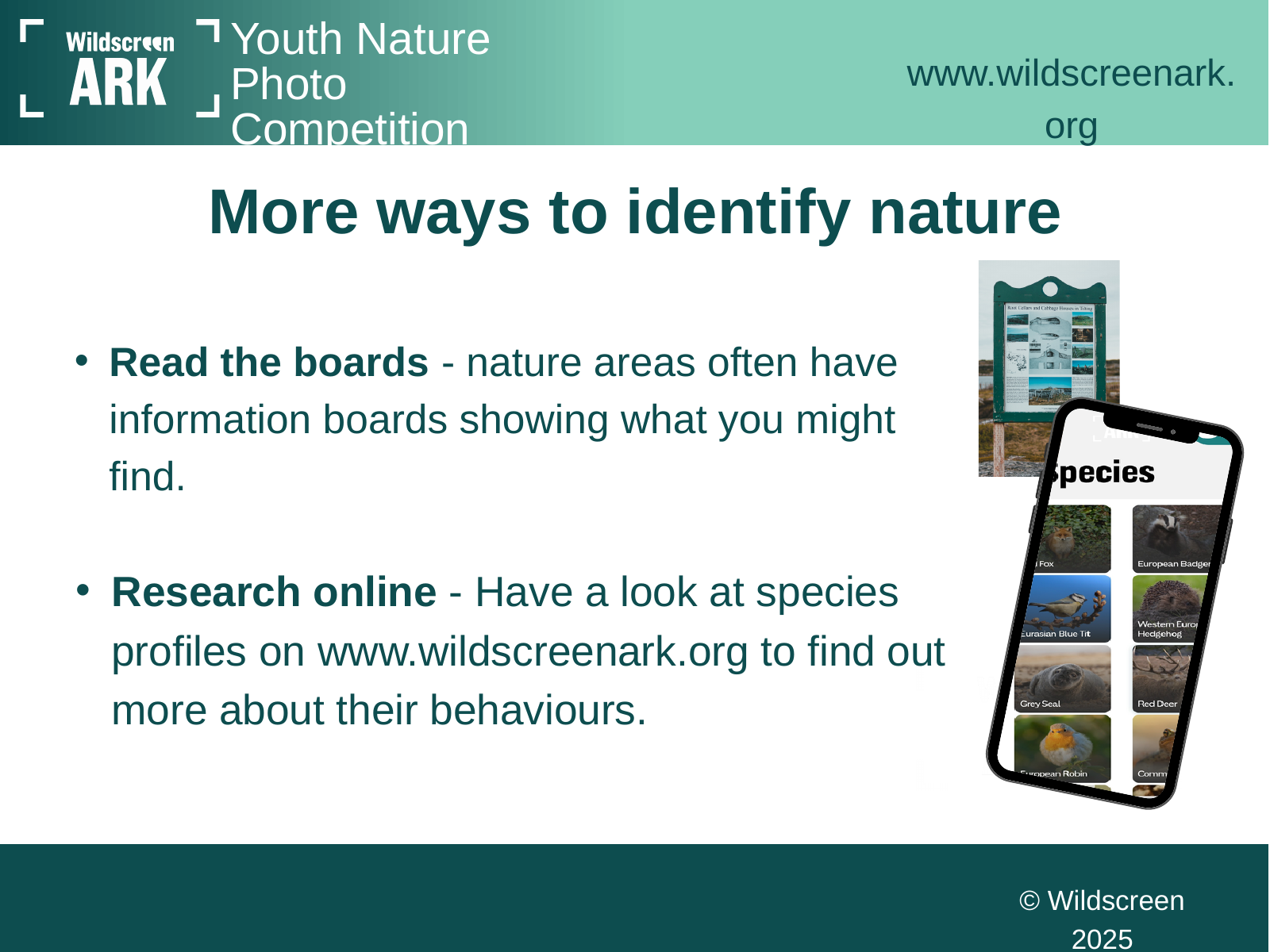

www.wildscreenark.org

Youth Nature Photo Competition
More ways to identify nature

Read the boards - nature areas often have information boards showing what you might find.

Research online - Have a look at species profiles on www.wildscreenark.org to find out more about their behaviours.

© Wildscreen 2025